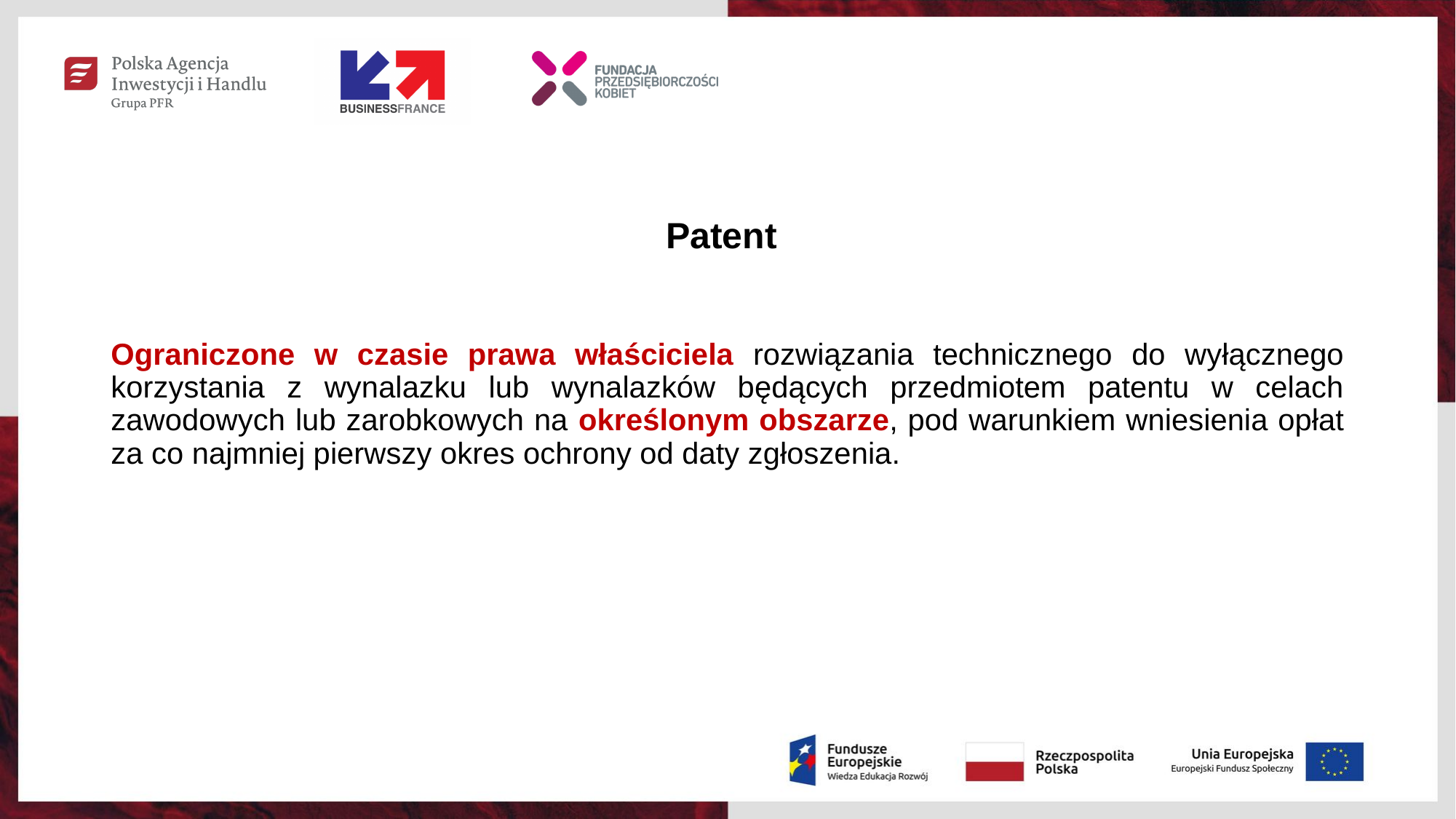

# Patent
Ograniczone w czasie prawa właściciela rozwiązania technicznego do wyłącznego korzystania z wynalazku lub wynalazków będących przedmiotem patentu w celach zawodowych lub zarobkowych na określonym obszarze, pod warunkiem wniesienia opłat za co najmniej pierwszy okres ochrony od daty zgłoszenia.